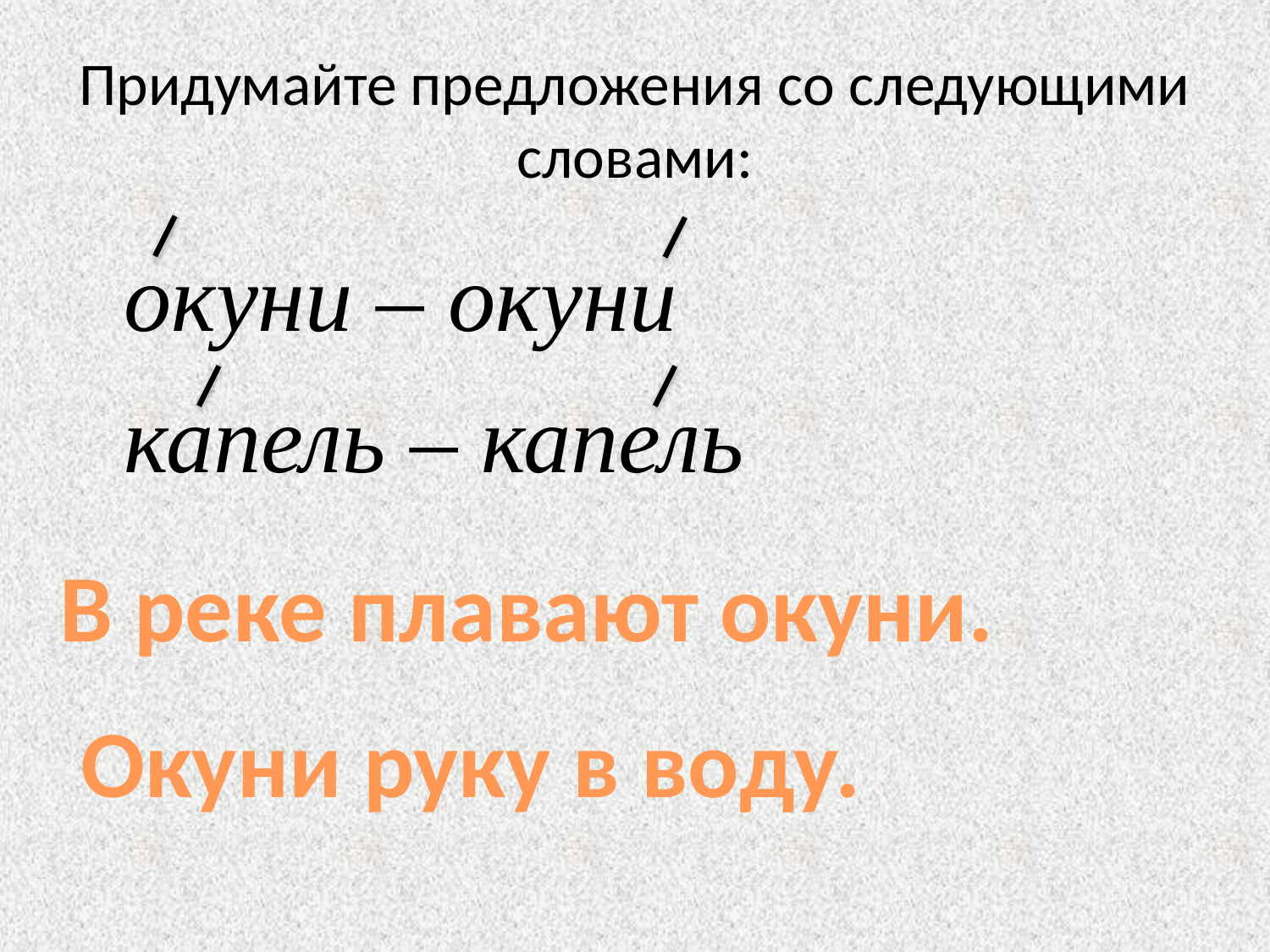

# Придумайте предложения со следующими словами:
окуни – окуни
капель – капель

В реке плавают окуни.
Окуни руку в воду.